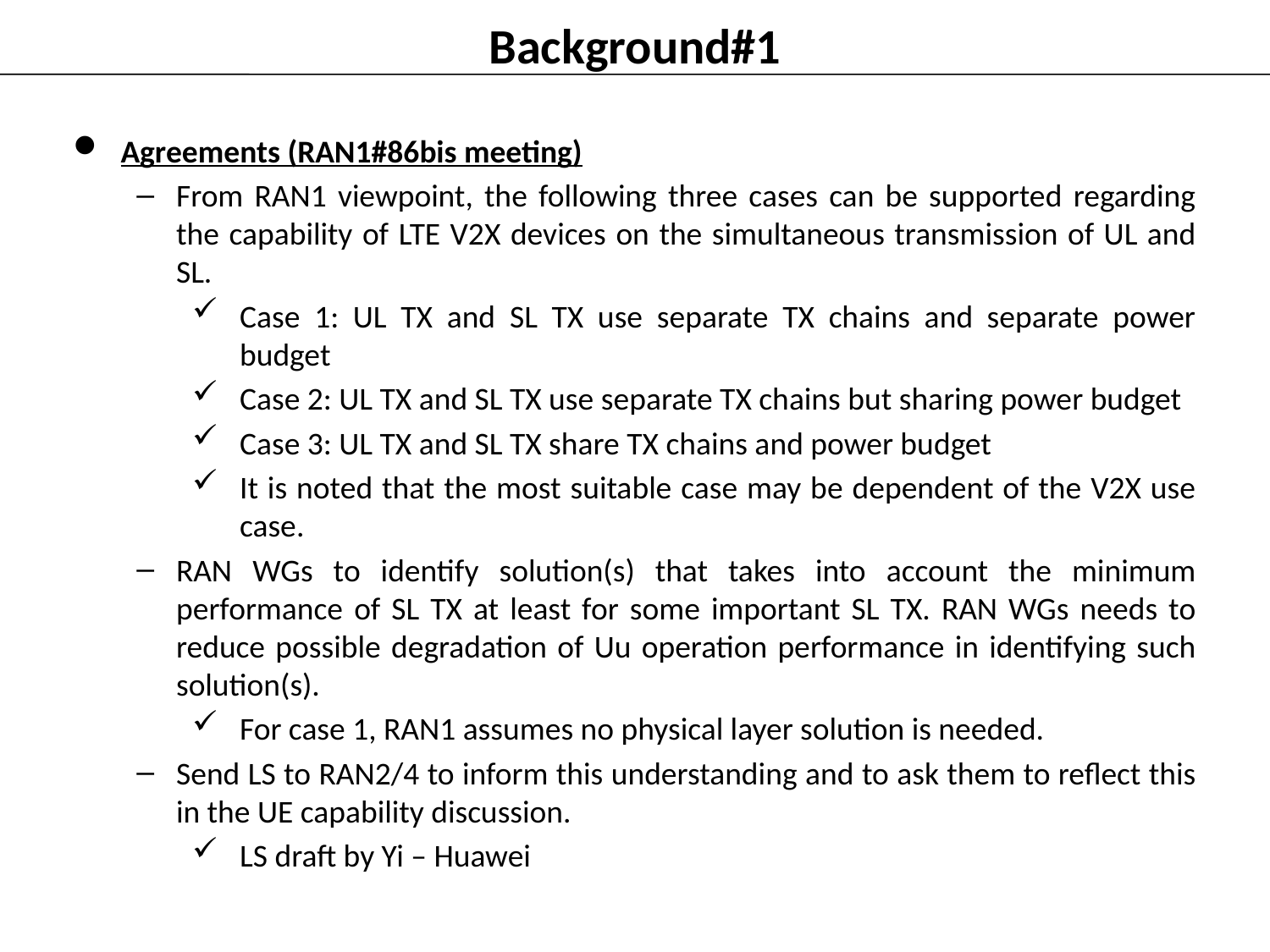

# Background#1
Agreements (RAN1#86bis meeting)
From RAN1 viewpoint, the following three cases can be supported regarding the capability of LTE V2X devices on the simultaneous transmission of UL and SL.
Case 1: UL TX and SL TX use separate TX chains and separate power budget
Case 2: UL TX and SL TX use separate TX chains but sharing power budget
Case 3: UL TX and SL TX share TX chains and power budget
It is noted that the most suitable case may be dependent of the V2X use case.
RAN WGs to identify solution(s) that takes into account the minimum performance of SL TX at least for some important SL TX. RAN WGs needs to reduce possible degradation of Uu operation performance in identifying such solution(s).
For case 1, RAN1 assumes no physical layer solution is needed.
Send LS to RAN2/4 to inform this understanding and to ask them to reflect this in the UE capability discussion.
LS draft by Yi – Huawei